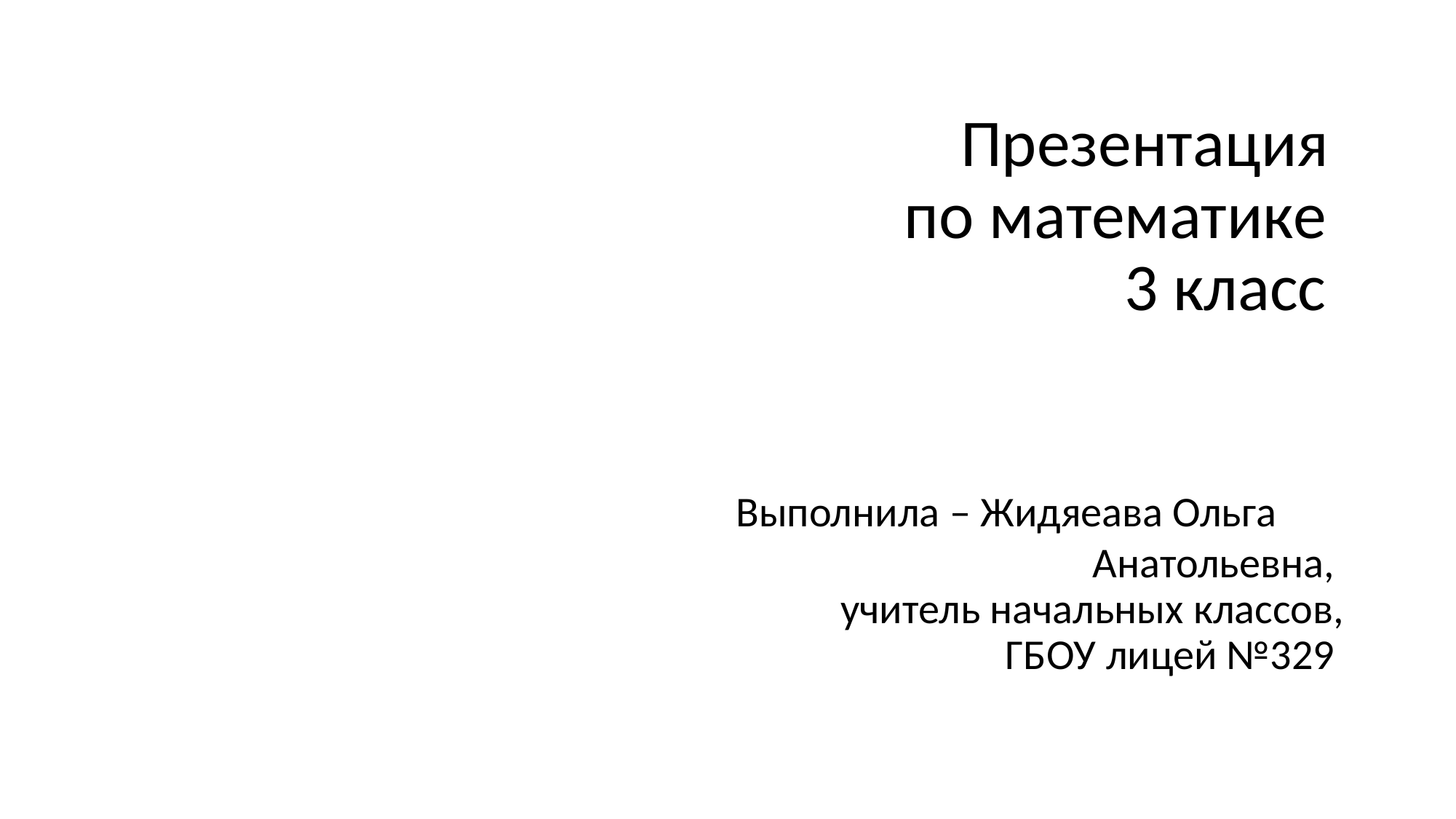

# Презентация по математике 3 класс Выполнила – Жидяеава Ольга                             Анатольевна, учитель начальных классов, ГБОУ лицей №329